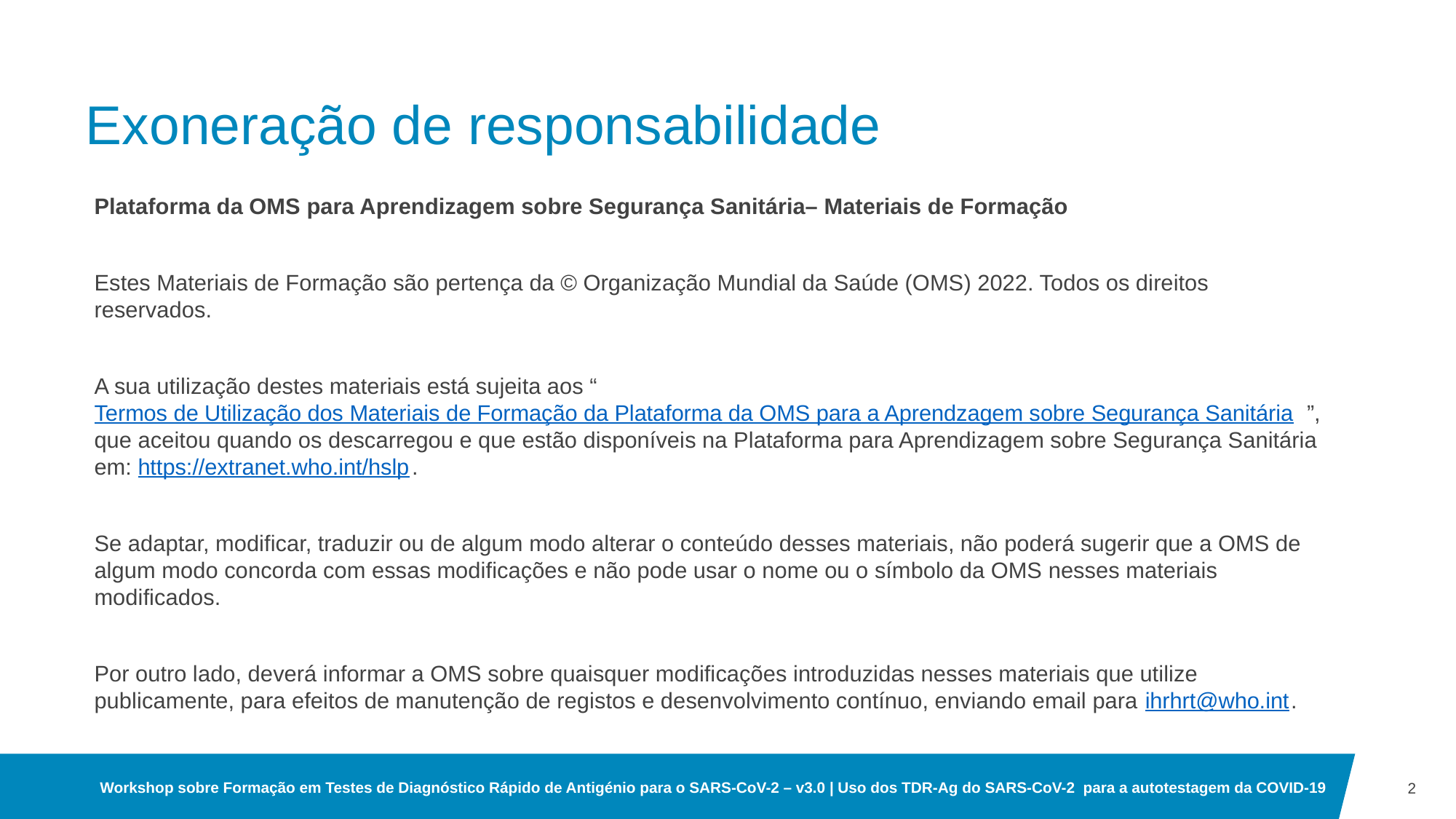

# Exoneração de responsabilidade
Plataforma da OMS para Aprendizagem sobre Segurança Sanitária– Materiais de Formação

Estes Materiais de Formação são pertença da © Organização Mundial da Saúde (OMS) 2022. Todos os direitos reservados.

A sua utilização destes materiais está sujeita aos “Termos de Utilização dos Materiais de Formação da Plataforma da OMS para a Aprendzagem sobre Segurança Sanitária”, que aceitou quando os descarregou e que estão disponíveis na Plataforma para Aprendizagem sobre Segurança Sanitária em: https://extranet.who.int/hslp.

Se adaptar, modificar, traduzir ou de algum modo alterar o conteúdo desses materiais, não poderá sugerir que a OMS de algum modo concorda com essas modificações e não pode usar o nome ou o símbolo da OMS nesses materiais modificados.

Por outro lado, deverá informar a OMS sobre quaisquer modificações introduzidas nesses materiais que utilize publicamente, para efeitos de manutenção de registos e desenvolvimento contínuo, enviando email para ihrhrt@who.int.

2
Workshop sobre Formação em Testes de Diagnóstico Rápido de Antigénio para o SARS-CoV-2 – v3.0 | Uso dos TDR-Ag do SARS-CoV-2  para a autotestagem da COVID-19